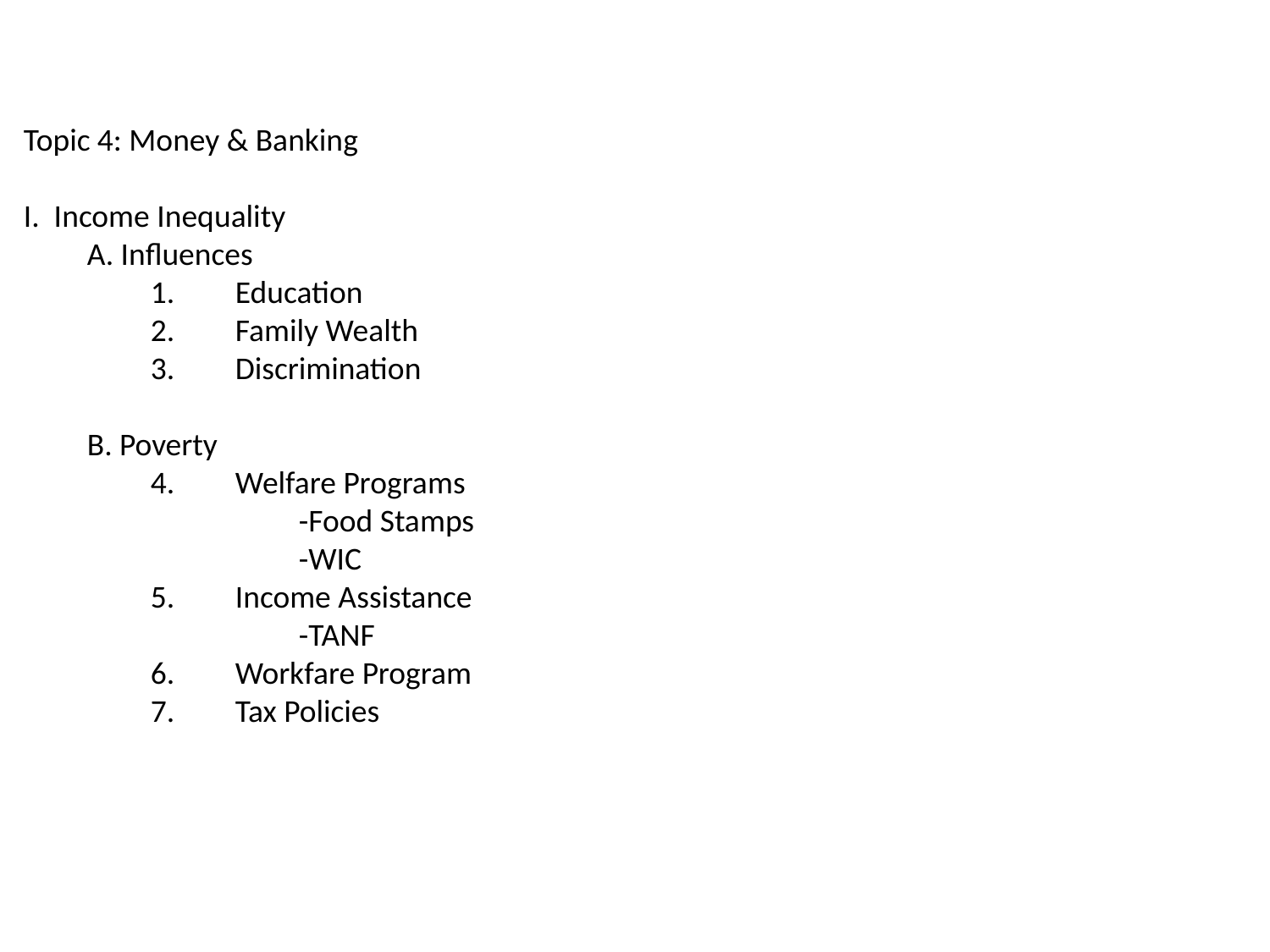

Topic 4: Money & Banking

I.  Income Inequality
A. Influences
Education
Family Wealth
Discrimination

B. Poverty
Welfare Programs
	-Food Stamps
	-WIC
Income Assistance
	-TANF
Workfare Program
Tax Policies